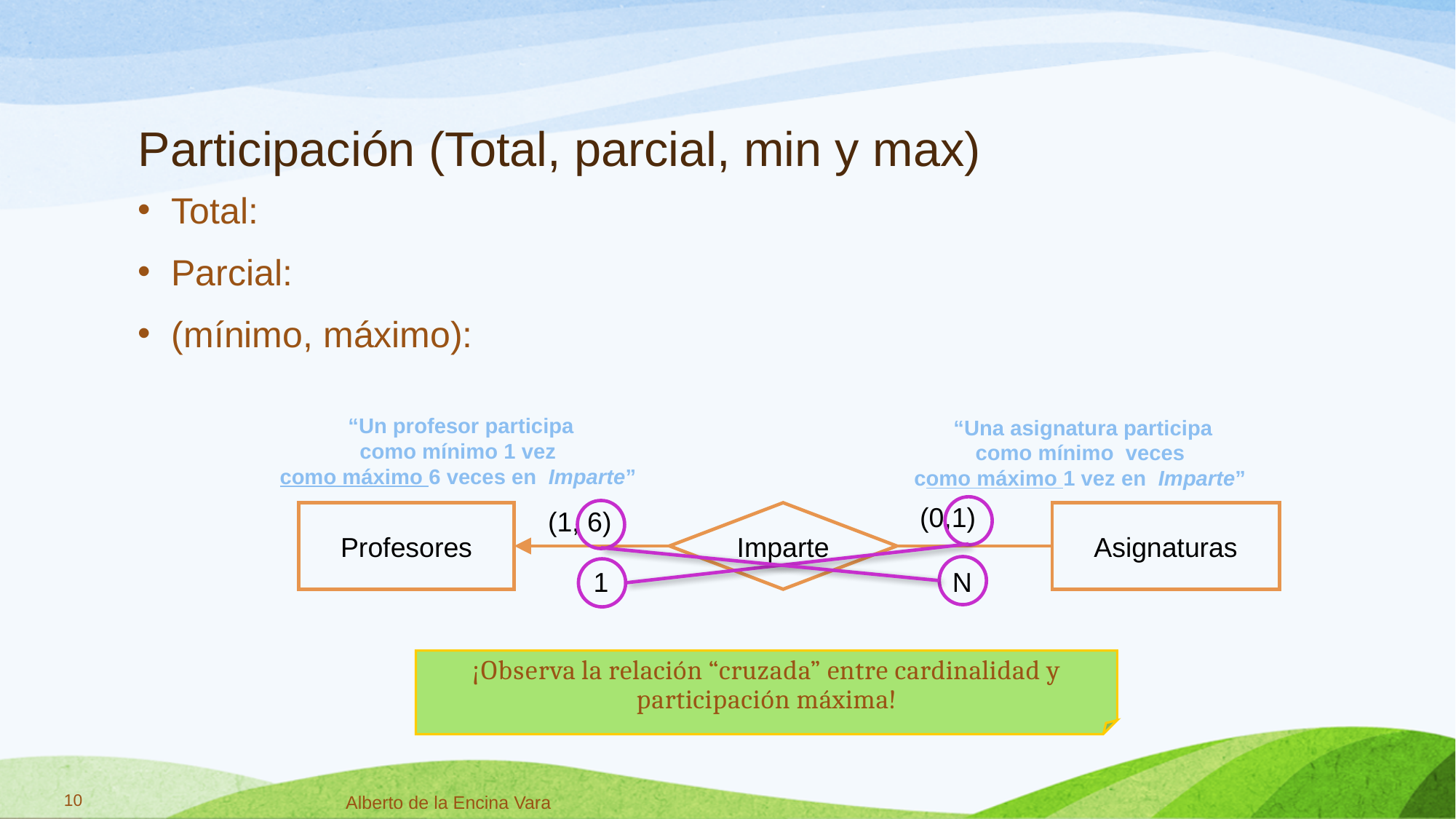

# Participación (Total, parcial, min y max)
Total:
Parcial:
(mínimo, máximo):

“Un profesor participa
como mínimo 1 vez
como máximo 6 veces en  Imparte”
“Una asignatura participa
como mínimo  veces
como máximo 1 vez en  Imparte”
(0,1)
(1, 6)
Profesores
Imparte
Asignaturas
1
N

¡Observa la relación “cruzada” entre cardinalidad y participación máxima!
10
Alberto de la Encina Vara